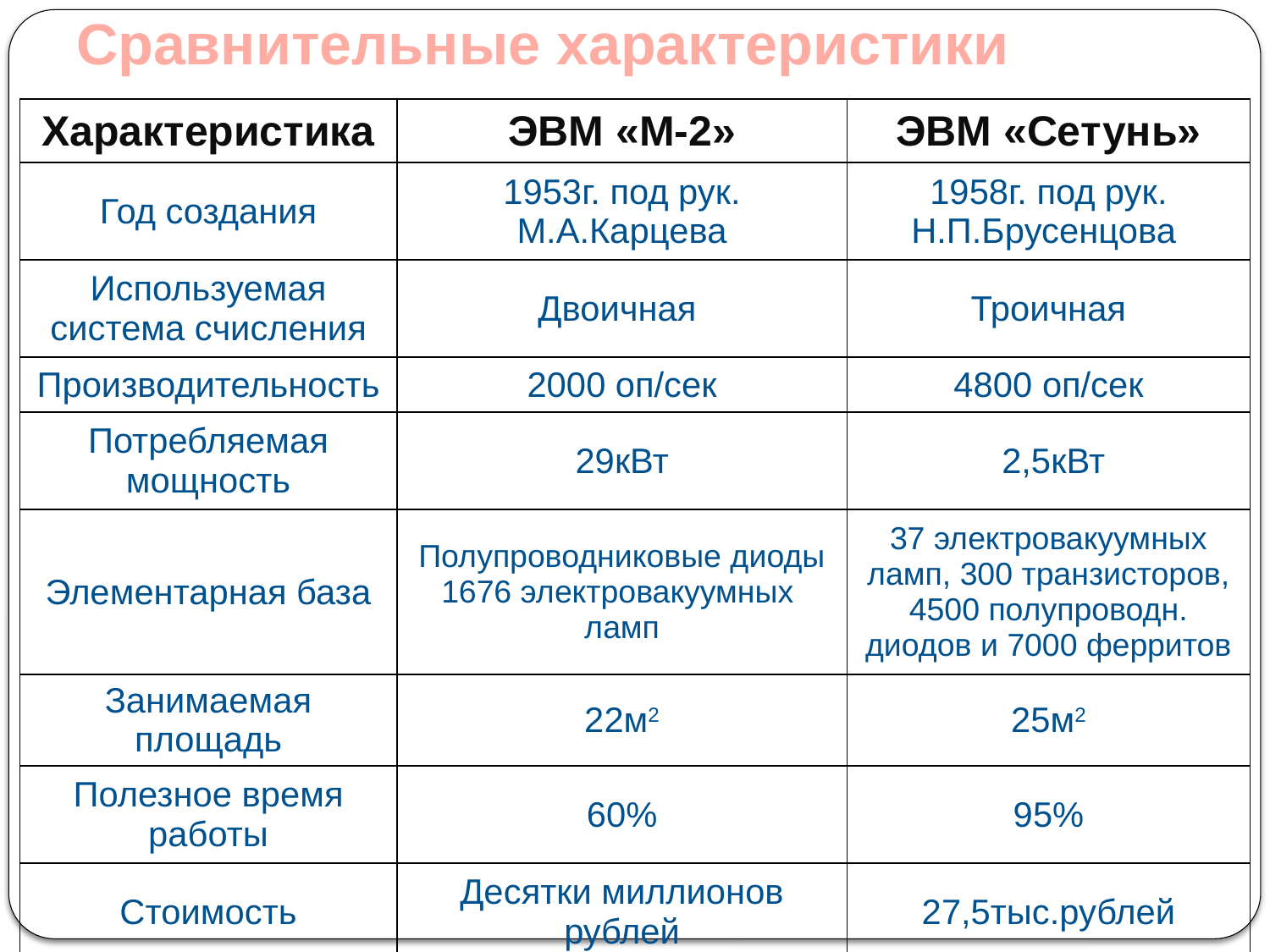

# Сравнительные характеристики
| Характеристика | ЭВМ «М-2» | ЭВМ «Сетунь» |
| --- | --- | --- |
| Год создания | 1953г. под рук. М.А.Карцева | 1958г. под рук. Н.П.Брусенцова |
| Используемая система счисления | Двоичная | Троичная |
| Производительность | 2000 оп/сек | 4800 оп/сек |
| Потребляемая мощность | 29кВт | 2,5кВт |
| Элементарная база | Полупроводниковые диоды 1676 электровакуумных ламп | 37 электровакуумных ламп, 300 транзисторов, 4500 полупроводн. диодов и 7000 ферритов |
| Занимаемая площадь | 22м2 | 25м2 |
| Полезное время работы | 60% | 95% |
| Стоимость | Десятки миллионов рублей | 27,5тыс.рублей |